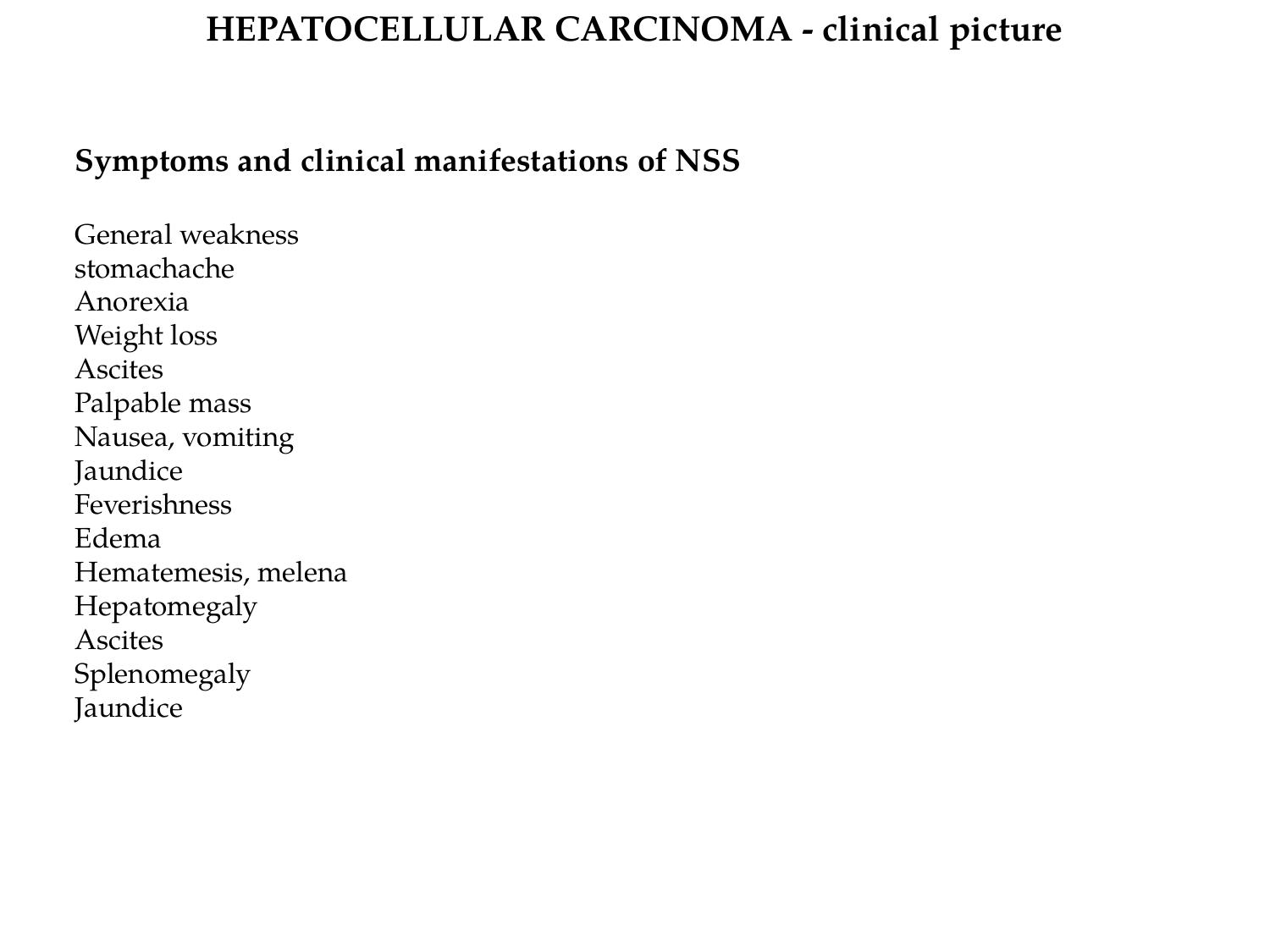

HEPATOCELLULAR CARCINOMA - clinical picture

Symptoms and clinical manifestations of NSS

General weakness
stomachache
Anorexia
Weight loss
Ascites
Palpable mass
Nausea, vomiting
Jaundice
Feverishness
Edema
Hematemesis, melena
Hepatomegaly
Ascites
Splenomegaly
Jaundice